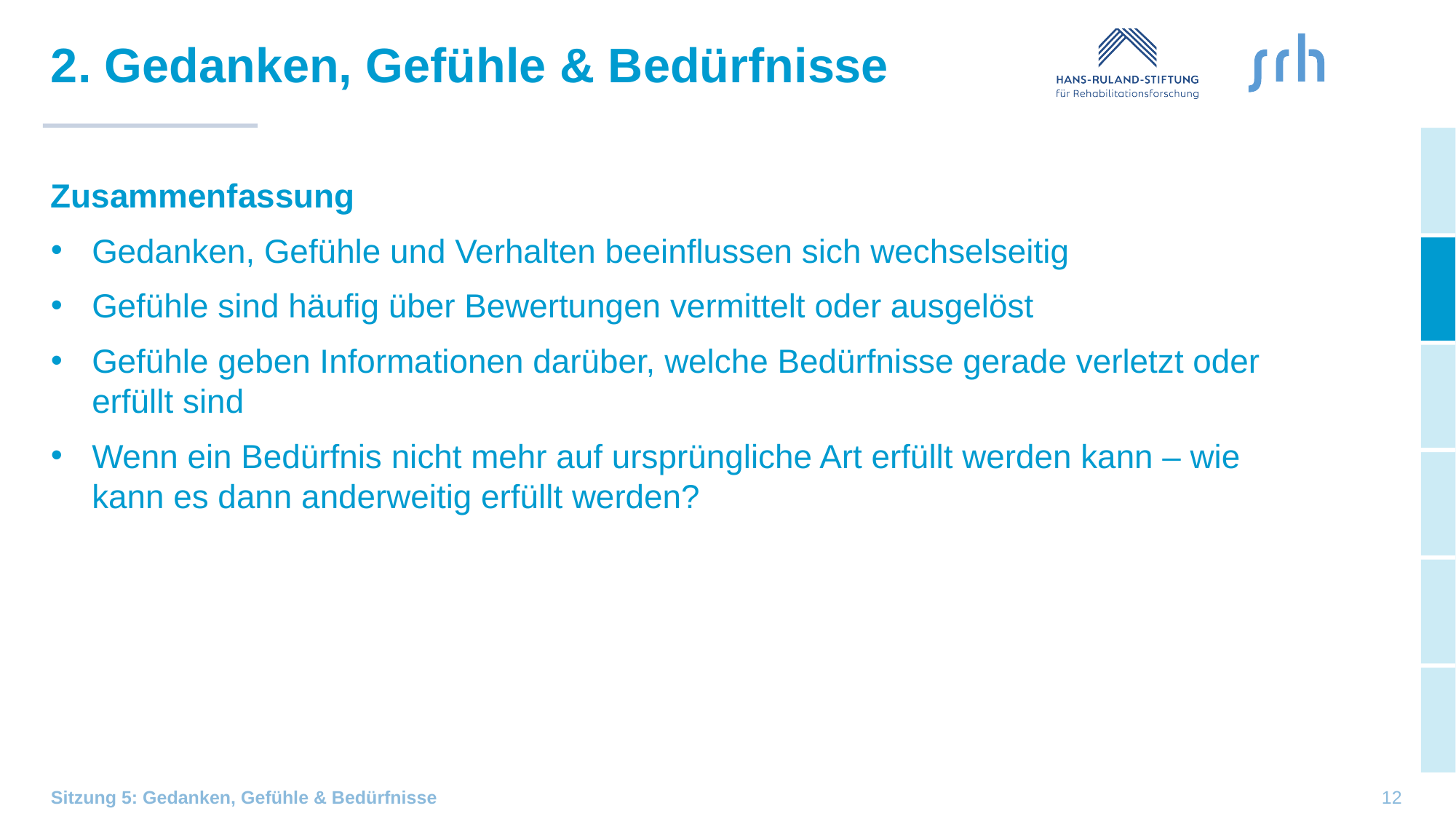

# 2. Gedanken, Gefühle & Bedürfnisse
Zusammenfassung
Gedanken, Gefühle und Verhalten beeinflussen sich wechselseitig
Gefühle sind häufig über Bewertungen vermittelt oder ausgelöst
Gefühle geben Informationen darüber, welche Bedürfnisse gerade verletzt oder erfüllt sind
Wenn ein Bedürfnis nicht mehr auf ursprüngliche Art erfüllt werden kann – wie kann es dann anderweitig erfüllt werden?
12
Sitzung 5: Gedanken, Gefühle & Bedürfnisse